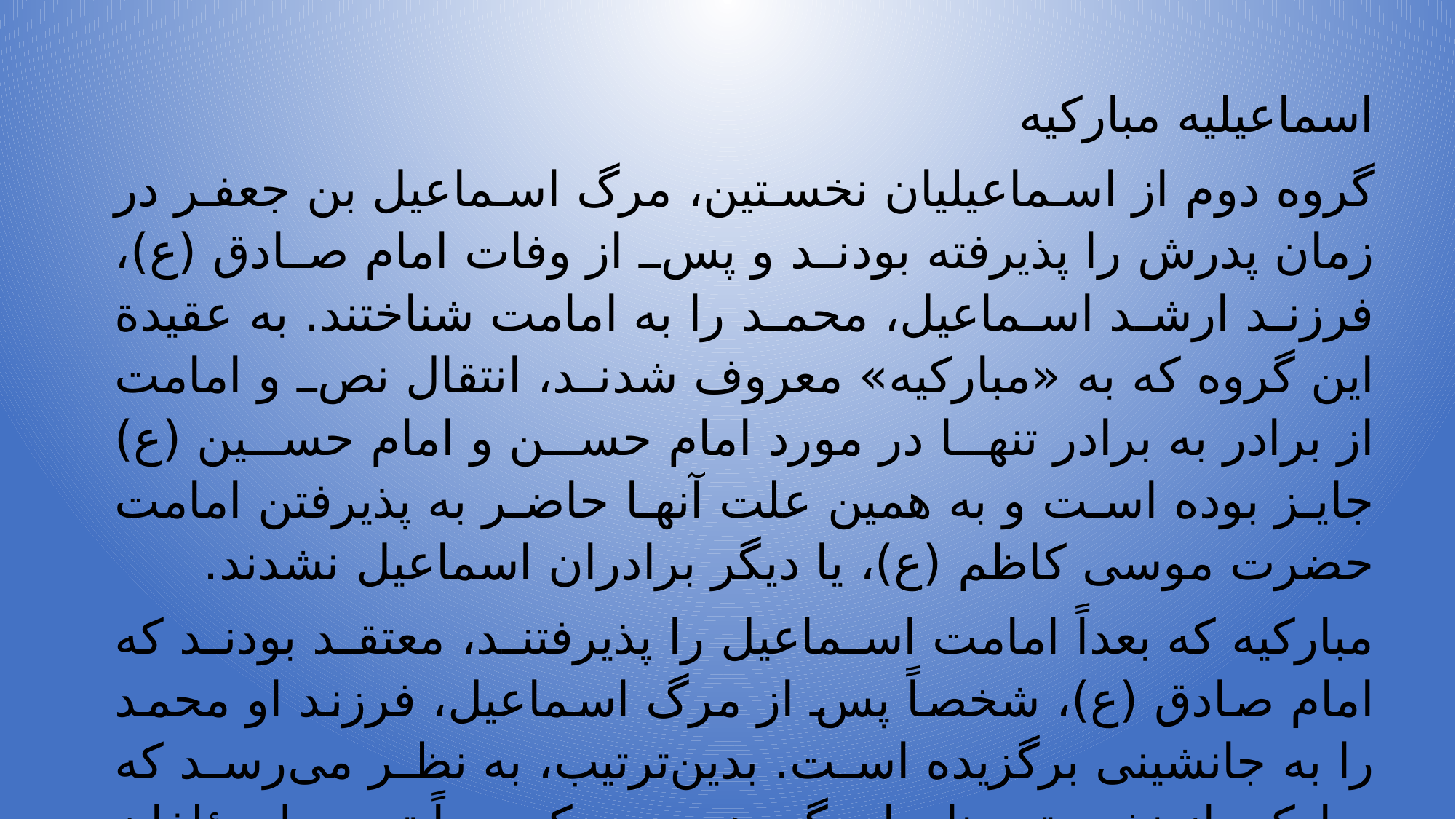

اسماعیلیه مبارکیه
گروه‌ دوم‌ از اسماعيليان‌ نخستين‌، مرگ‌ اسماعيل‌ بن‌ جعفر در زمان‌ پدرش‌ را پذيرفته‌ بودند و پس‌ از وفات‌ امام‌ صادق‌ (ع‌)، فرزند ارشد اسماعيل‌، محمد را به‌ امامت‌ شناختند. به‌ عقيدة اين‌ گروه‌ كه‌ به‌ «مباركيه‌» معروف‌ شدند، انتقال‌ نص‌ و امامت‌ از برادر به‌ برادر تنها در مورد امام‌ حسن‌ و امام‌ حسين‌ (ع‌) جايز بوده‌ است‌ و به‌ همين‌ علت‌ آنها حاضر به‌ پذيرفتن‌ امامت‌ حضرت‌ موسى‌ كاظم‌ (ع‌)، يا ديگر برادران‌ اسماعيل‌ نشدند.
مباركيه‌ كه‌ بعداً امامت‌ اسماعيل‌ را پذيرفتند، معتقد بودند كه‌ امام‌ صادق‌ (ع‌)، شخصاً پس‌ از مرگ‌ اسماعيل‌، فرزند او محمد را به‌ جانشينى‌ برگزيده‌ است‌. بدين‌ترتيب‌، به‌ نظر مى‌رسد كه‌ مباركيه‌ از نخستين‌ نامهاي‌ گروهى‌ بوده‌ كه‌ بعداً توسط مؤلفان‌ كتب‌ فرق‌، به‌ نام‌ اسماعيليه‌ خوانده‌ شده‌اند.